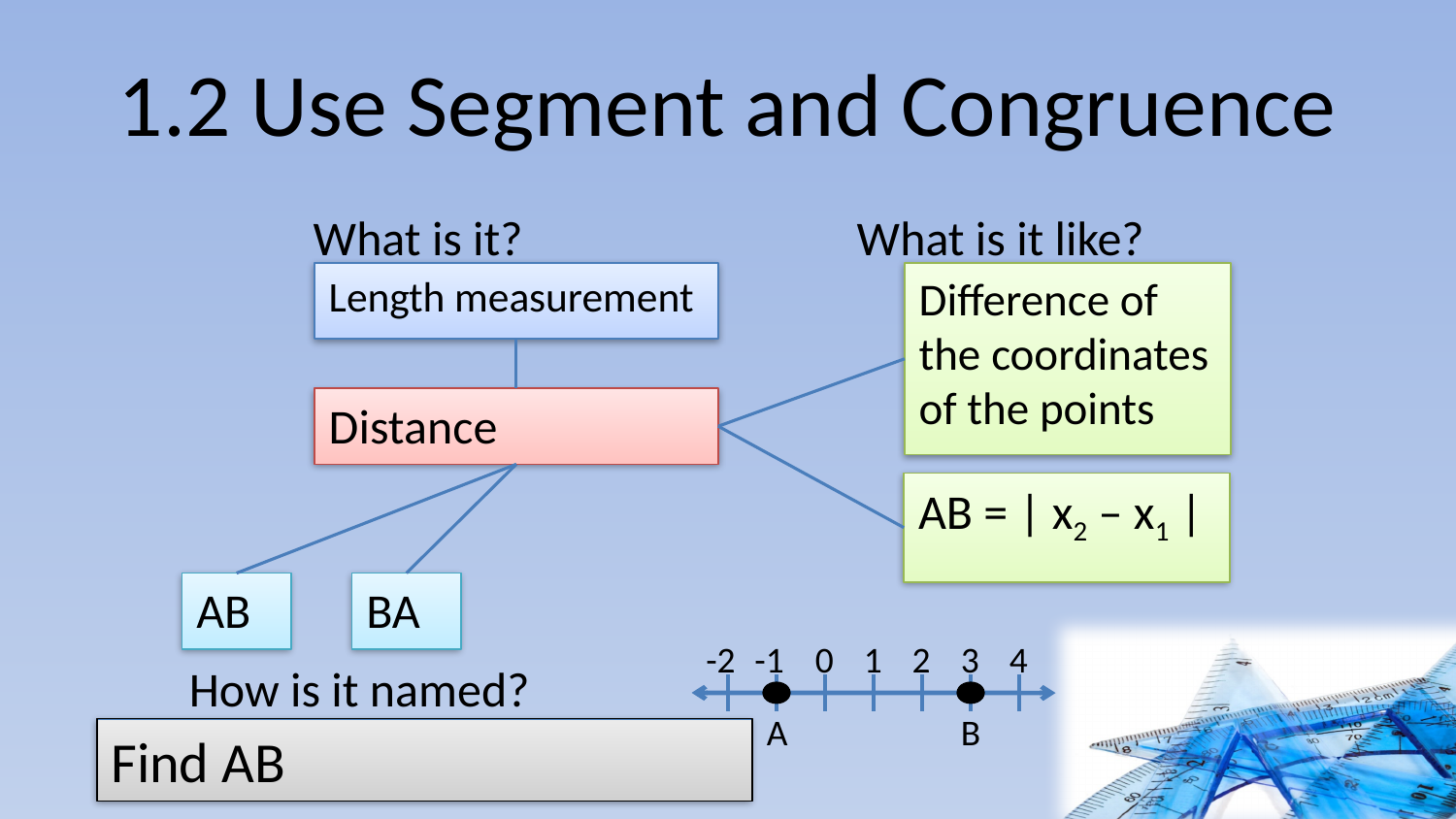

# 1.2 Use Segment and Congruence
What is it?
What is it like?
Length measurement
Difference of the coordinates of the points
Distance
AB = | x2 – x1 |
AB
BA
-2
-1
0
1
2
3
4
How is it named?

A
B
Find AB